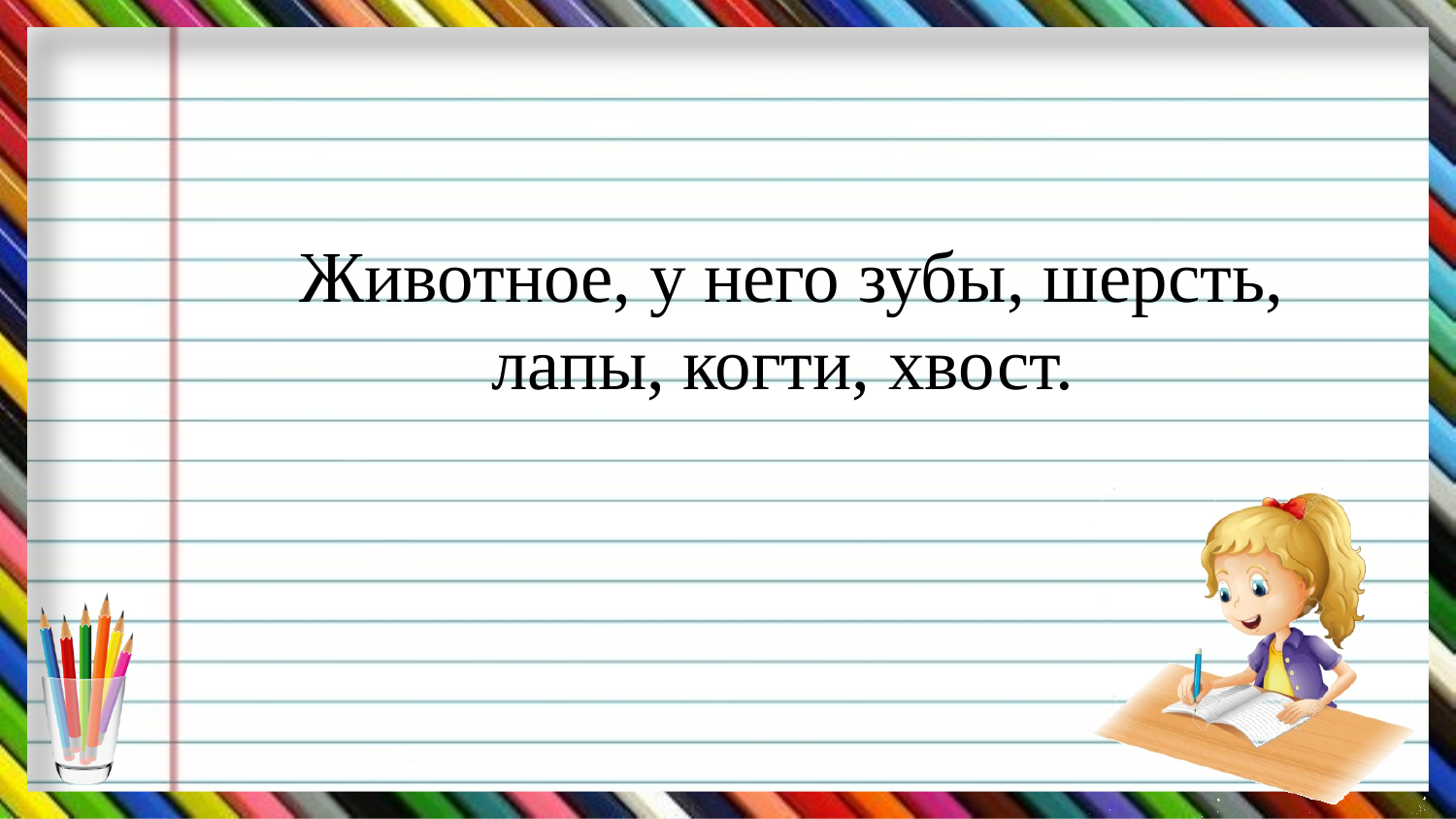

# Животное, у него зубы, шерсть, лапы, когти, хвост.